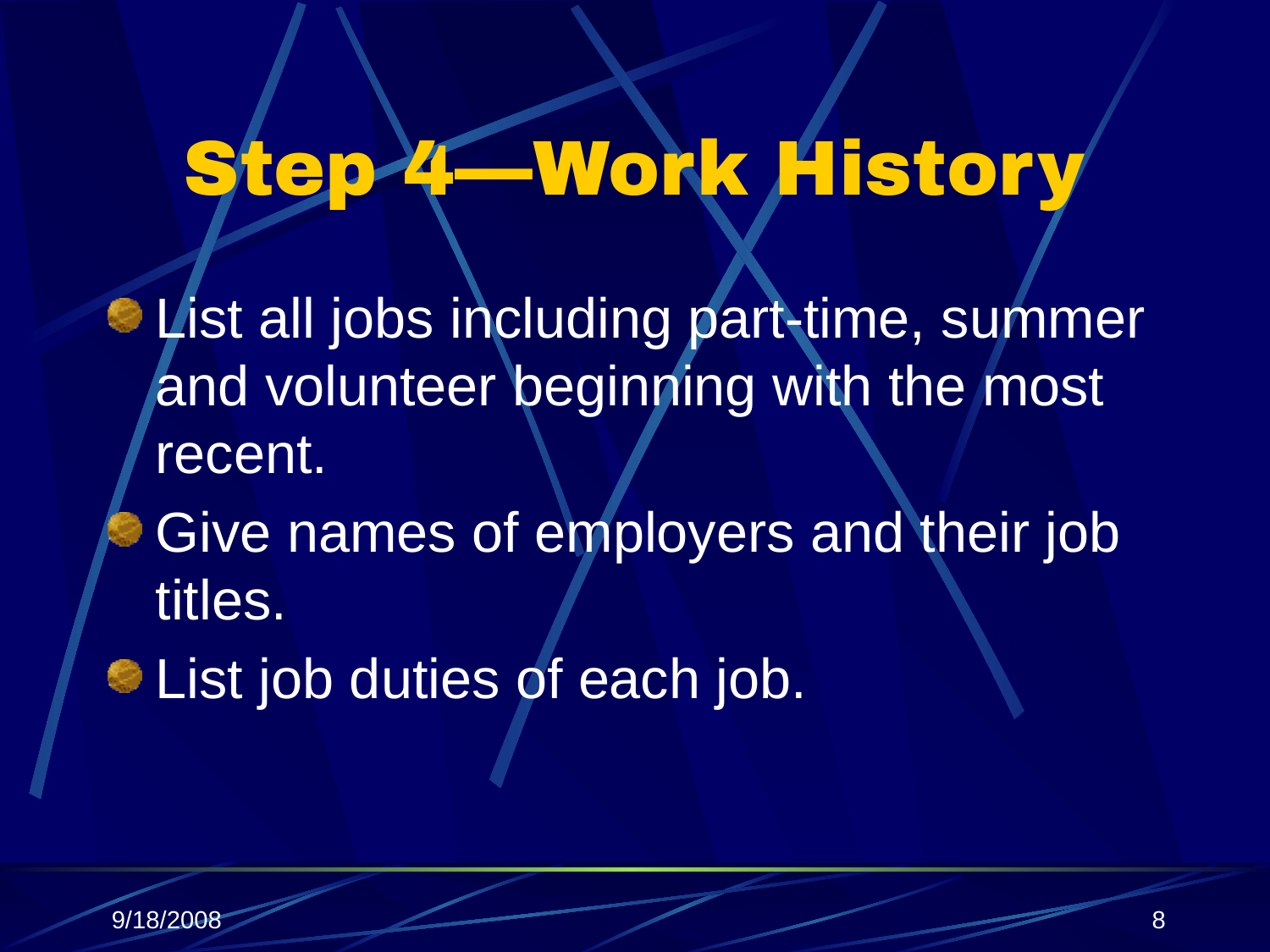

# Step 4—Work History
List all jobs including part-time, summer and volunteer beginning with the most recent.
Give names of employers and their job titles.
List job duties of each job.
9/18/2008
8